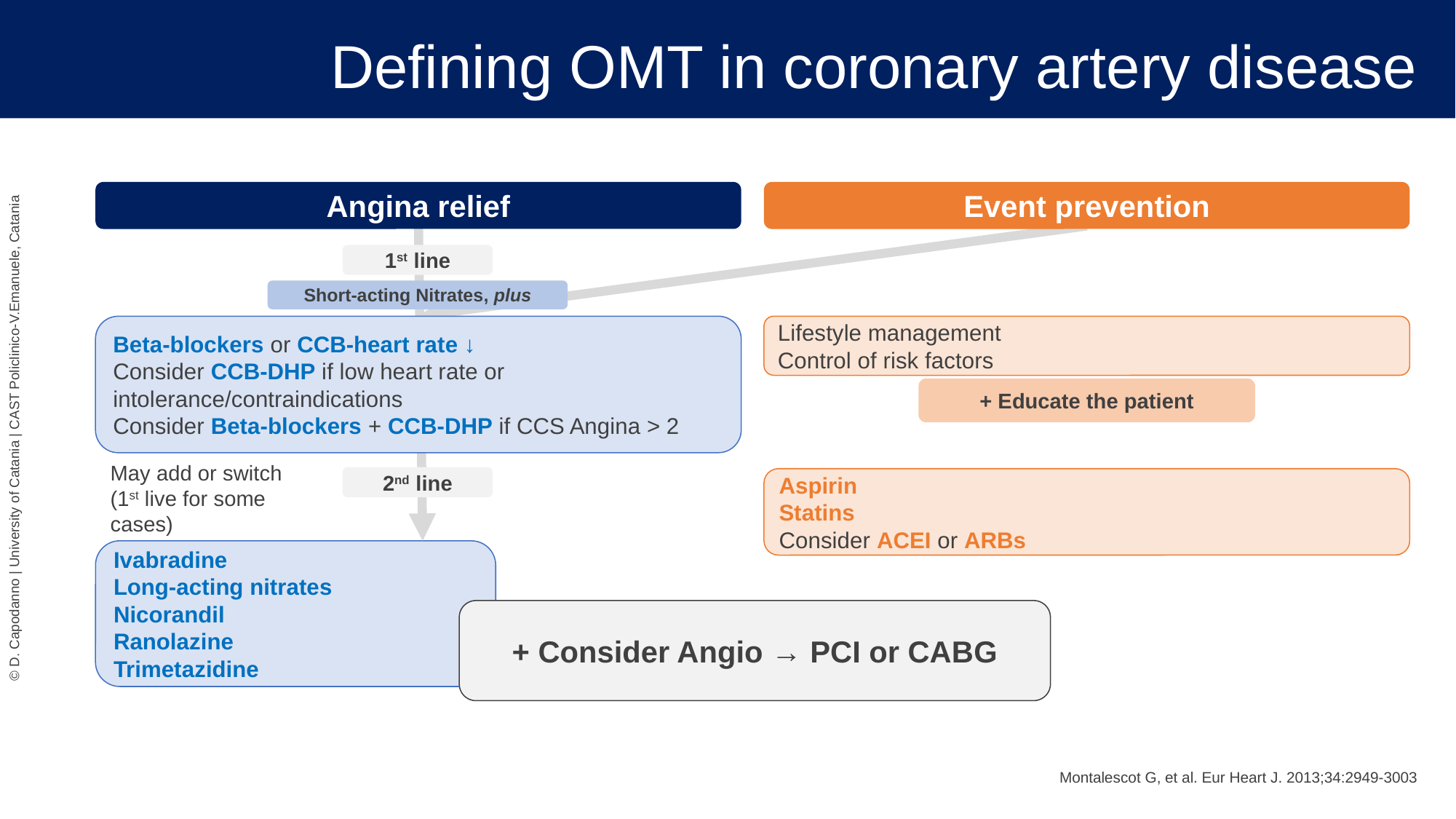

# Defining OMT in coronary artery disease
Angina relief
Event prevention
1st line
Short-acting Nitrates, plus
Beta-blockers or CCB-heart rate ↓
Consider CCB-DHP if low heart rate or intolerance/contraindications
Consider Beta-blockers + CCB-DHP if CCS Angina > 2
Lifestyle management
Control of risk factors
+ Educate the patient
May add or switch (1st live for some cases)
2nd line
Aspirin
Statins
Consider ACEI or ARBs
Ivabradine
Long-acting nitrates
Nicorandil
Ranolazine
Trimetazidine
+ Consider Angio → PCI or CABG
Montalescot G, et al. Eur Heart J. 2013;34:2949-3003